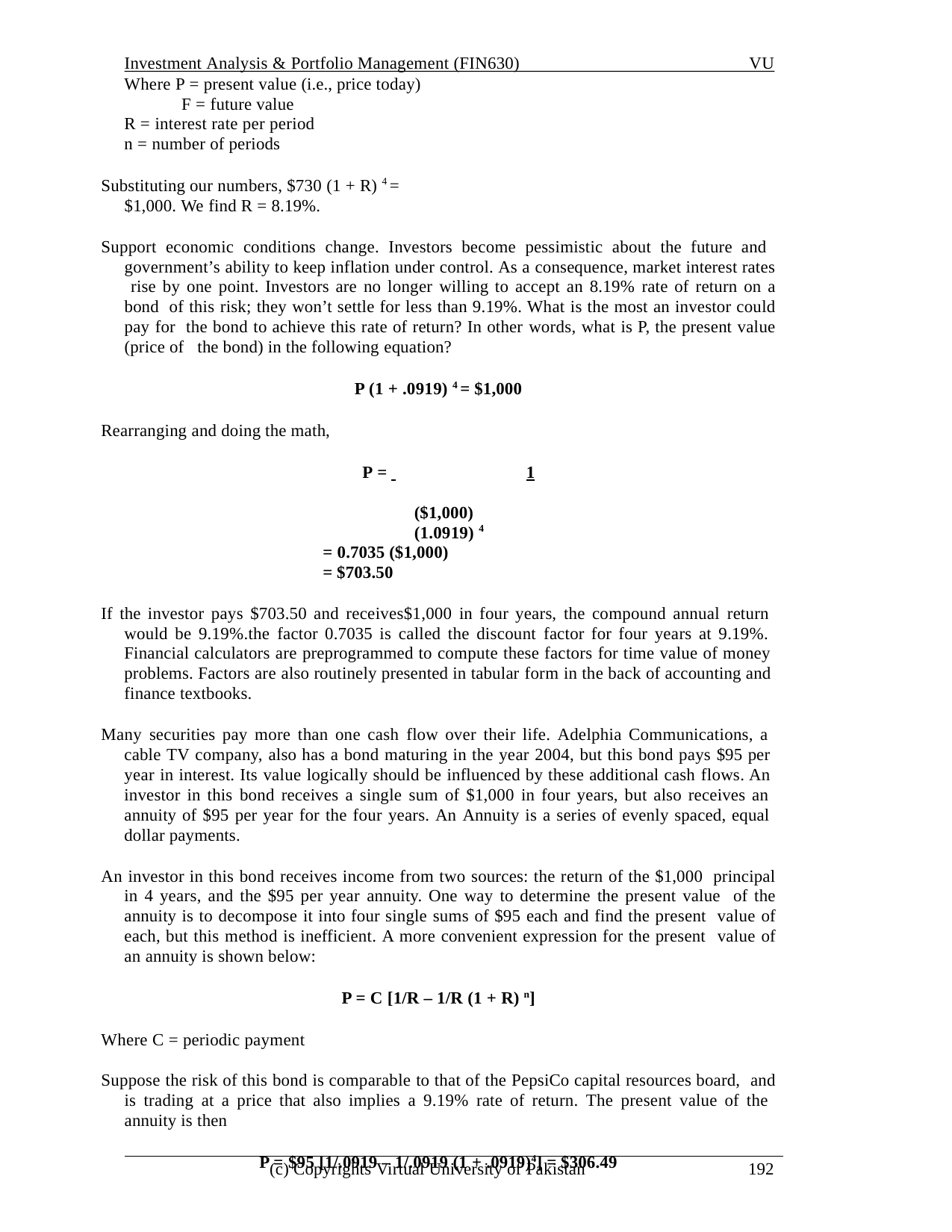

Investment Analysis & Portfolio Management (FIN630)
VU
Where P = present value (i.e., price today)  F = future value
R = interest rate per period
n = number of periods

Substituting our numbers, $730 (1 + R) 4 = $1,000. We find R = 8.19%.

Support economic conditions change. Investors become pessimistic about the future and  government’s ability to keep inflation under control. As a consequence, market interest rates  rise by one point. Investors are no longer willing to accept an 8.19% rate of return on a bond  of this risk; they won’t settle for less than 9.19%. What is the most an investor could pay for  the bond to achieve this rate of return? In other words, what is P, the present value (price of  the bond) in the following equation?

P (1 + .0919) 4 = $1,000

Rearranging and doing the math,

P =  		1	 ($1,000)  (1.0919) 4
= 0.7035 ($1,000)
= $703.50

If the investor pays $703.50 and receives$1,000 in four years, the compound annual return  would be 9.19%.the factor 0.7035 is called the discount factor for four years at 9.19%.  Financial calculators are preprogrammed to compute these factors for time value of money  problems. Factors are also routinely presented in tabular form in the back of accounting and  finance textbooks.

Many securities pay more than one cash flow over their life. Adelphia Communications, a  cable TV company, also has a bond maturing in the year 2004, but this bond pays $95 per  year in interest. Its value logically should be influenced by these additional cash flows. An  investor in this bond receives a single sum of $1,000 in four years, but also receives an  annuity of $95 per year for the four years. An Annuity is a series of evenly spaced, equal  dollar payments.

An investor in this bond receives income from two sources: the return of the $1,000  principal in 4 years, and the $95 per year annuity. One way to determine the present value  of the annuity is to decompose it into four single sums of $95 each and find the present  value of each, but this method is inefficient. A more convenient expression for the present  value of an annuity is shown below:

P = C [1/R – 1/R (1 + R) n]

Where C = periodic payment

Suppose the risk of this bond is comparable to that of the PepsiCo capital resources board,  and is trading at a price that also implies a 9.19% rate of return. The present value of the  annuity is then

P = $95 [1/.0919 – 1/.0919 (1 + .0919)4] = $306.49

(c) Copyrights Virtual University of Pakistan
192